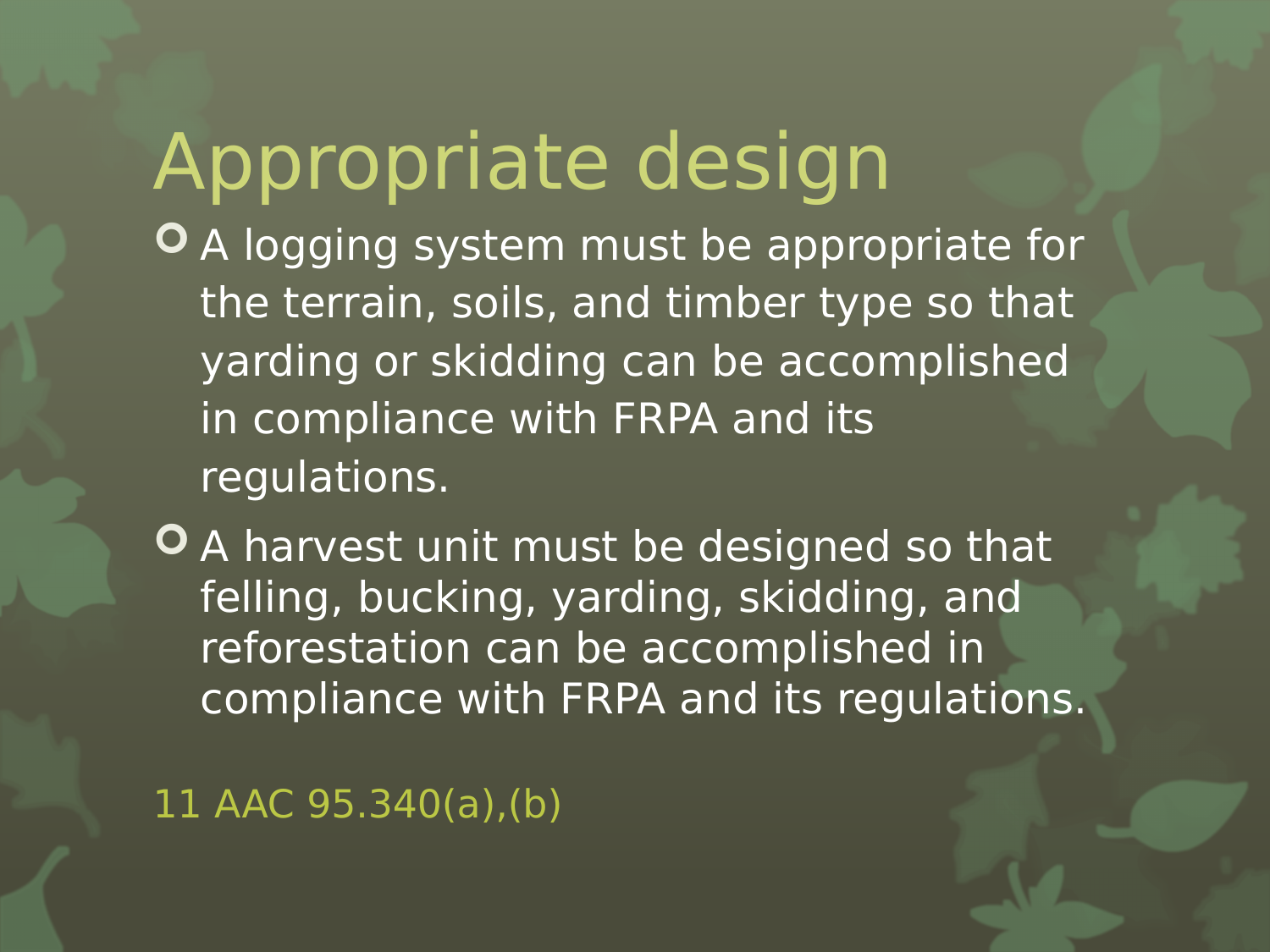

# Appropriate design
A logging system must be appropriate for the terrain, soils, and timber type so that yarding or skidding can be accomplished in compliance with FRPA and its regulations.
A harvest unit must be designed so that felling, bucking, yarding, skidding, and reforestation can be accomplished in compliance with FRPA and its regulations.
							     11 AAC 95.340(a),(b)